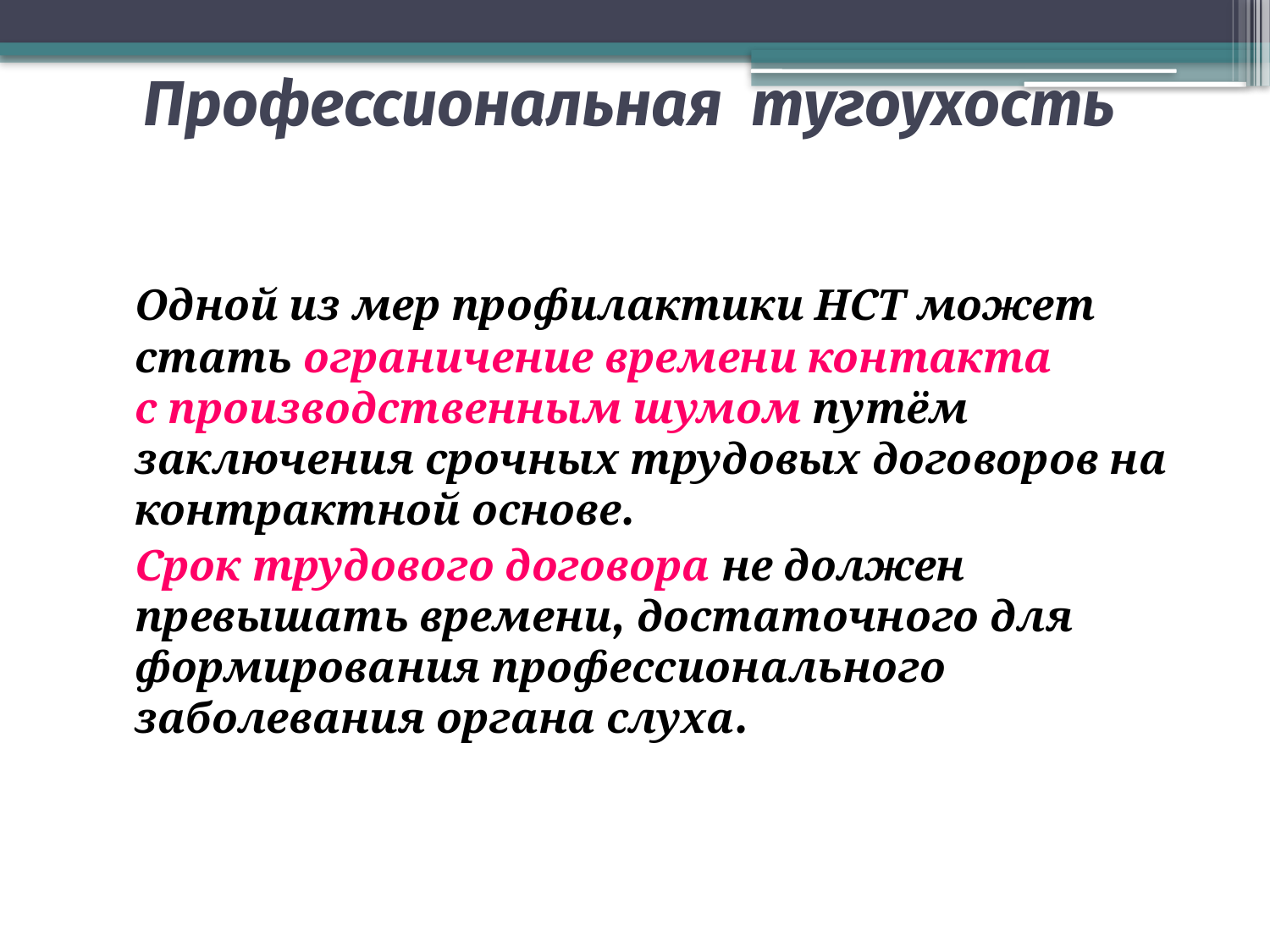

# Профессиональная  тугоухость
	Одной из мер профилактики НСТ может стать ограничение времени контакта
с производственным шумом путём заключения срочных трудовых договоров на контрактной основе.
	Срок трудового договора не должен превышать времени, достаточного для формирования профессионального заболевания органа слуха.